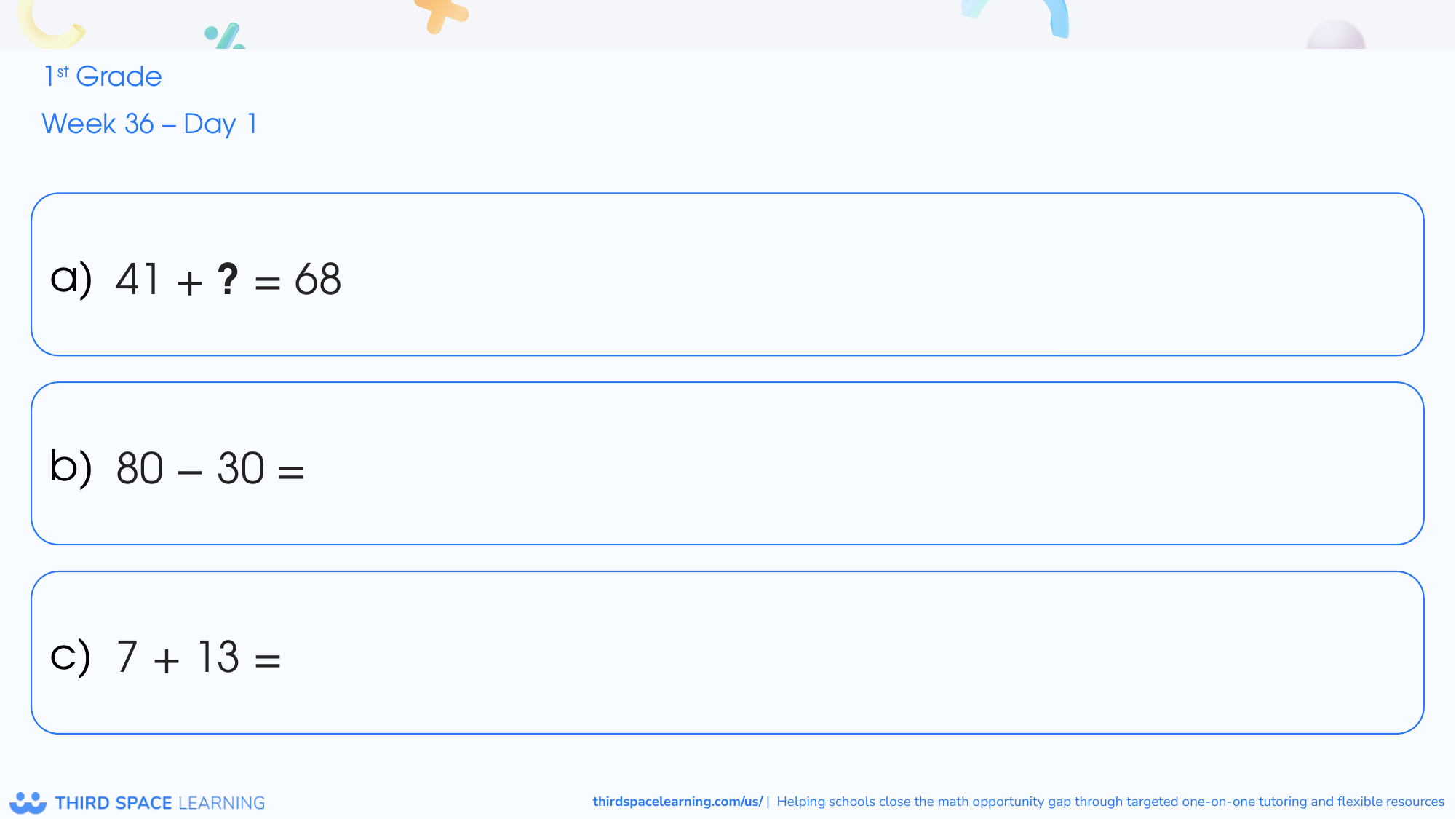

1st Grade
Week 36 – Day 1
41 + ? = 68
80 − 30 =
7 + 13 =